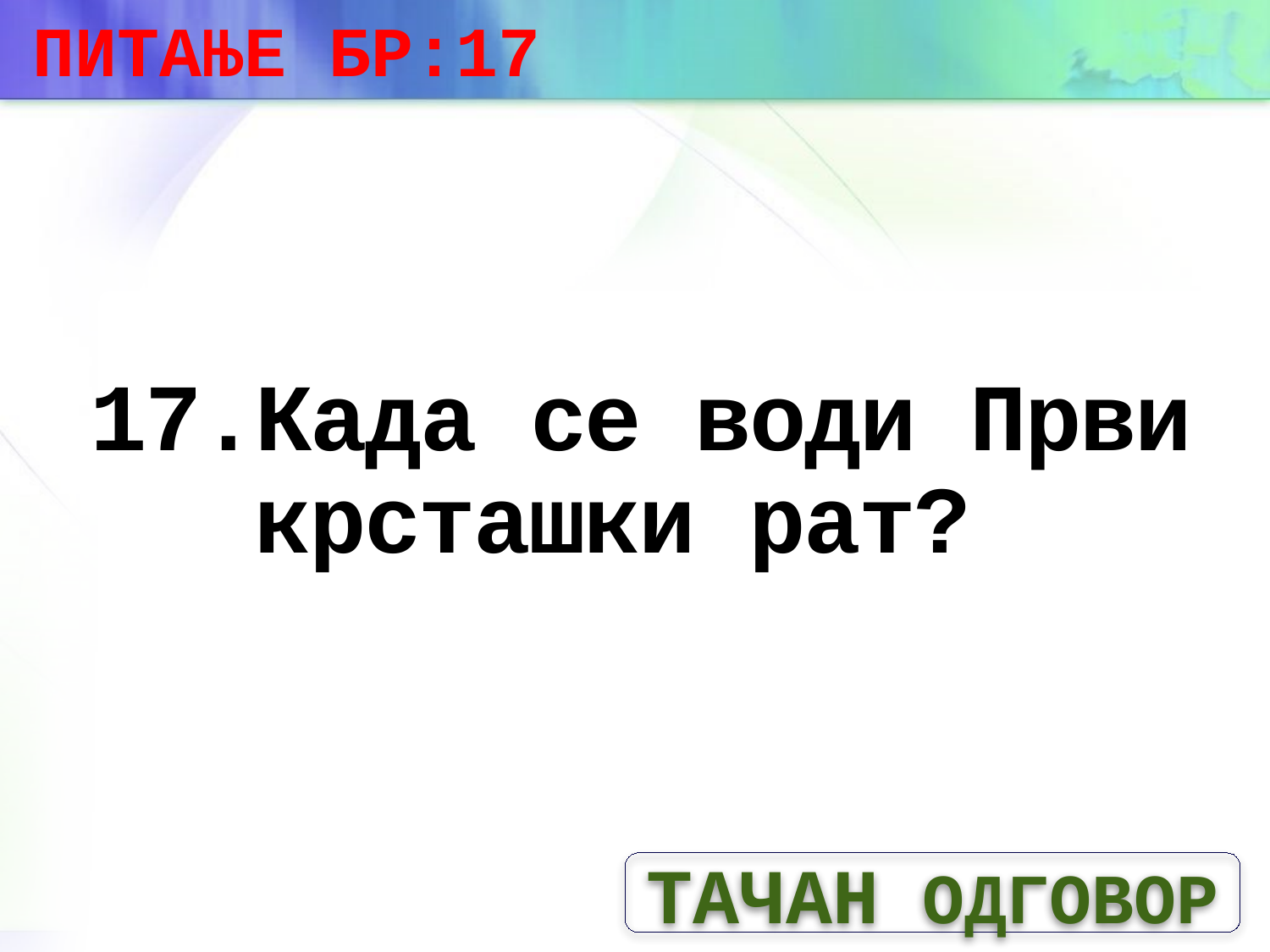

ПИТАЊЕ БР:17
# 17.Када се води Први крсташки рат?
ТАЧАН ОДГОВОР